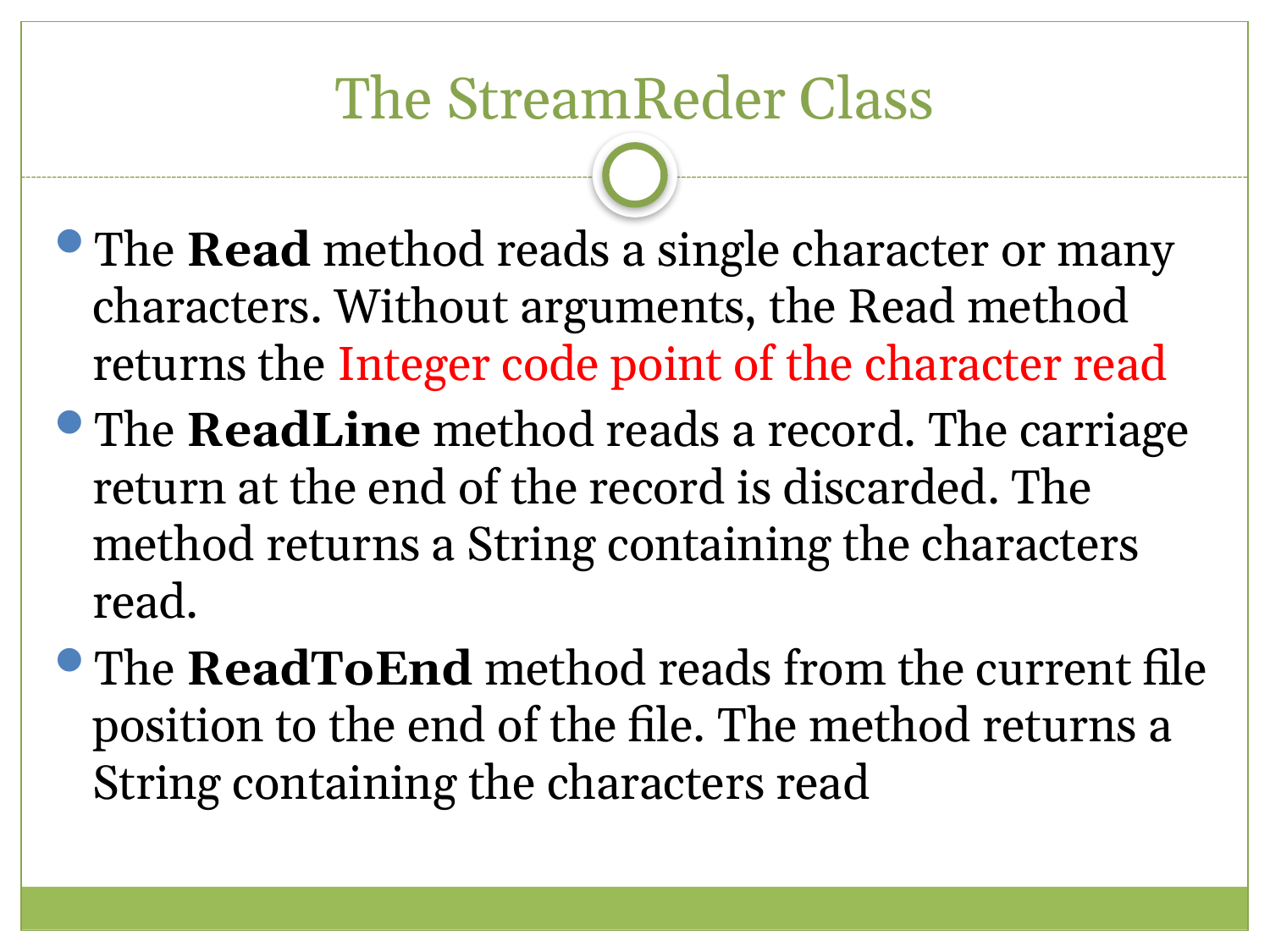

# The StreamReder Class
The Read method reads a single character or many characters. Without arguments, the Read method returns the Integer code point of the character read
The ReadLine method reads a record. The carriage return at the end of the record is discarded. The method returns a String containing the characters read.
The ReadToEnd method reads from the current file position to the end of the file. The method returns a String containing the characters read